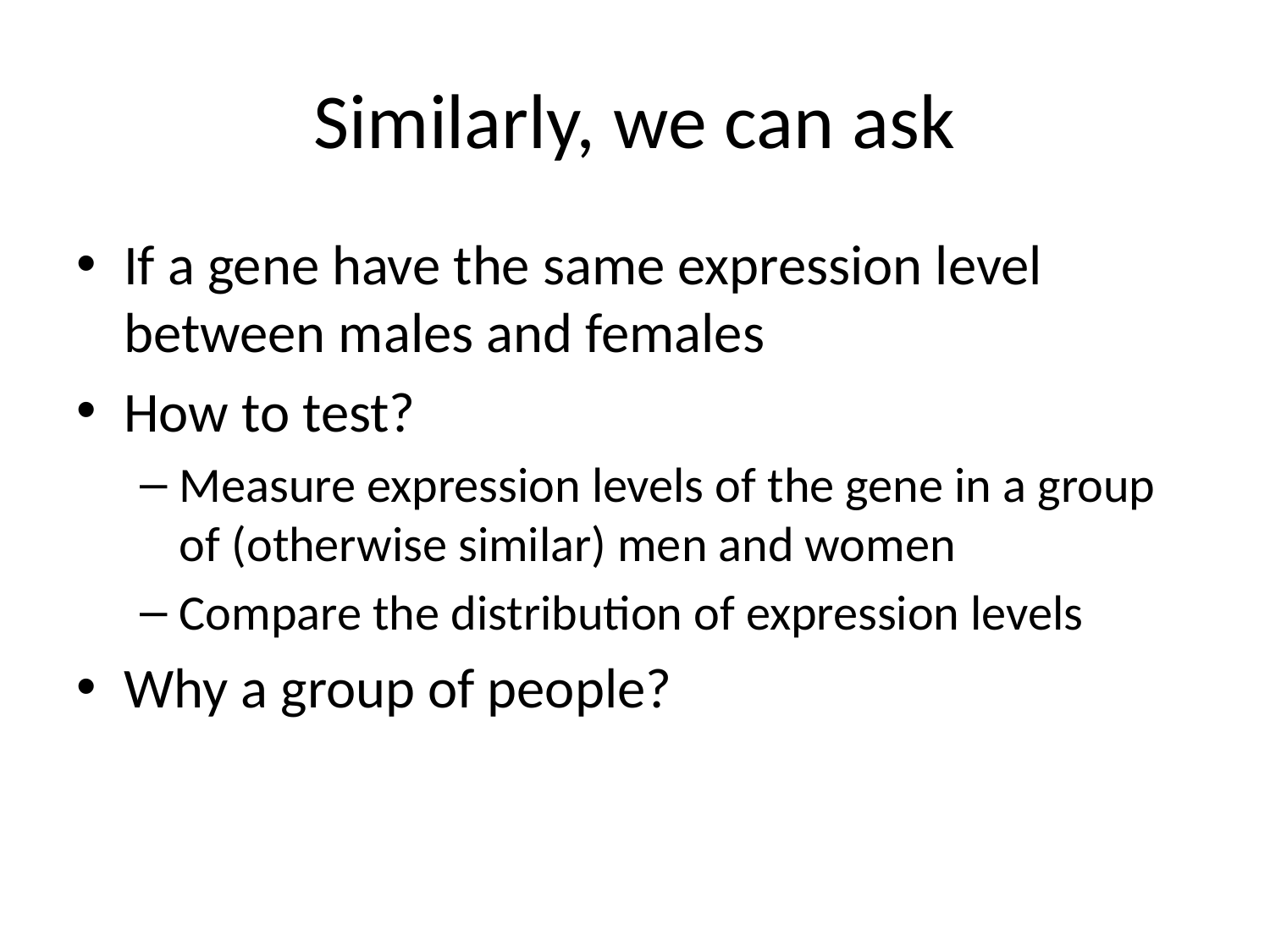

# Similarly, we can ask
If a gene have the same expression level between males and females
How to test?
Measure expression levels of the gene in a group of (otherwise similar) men and women
Compare the distribution of expression levels
Why a group of people?